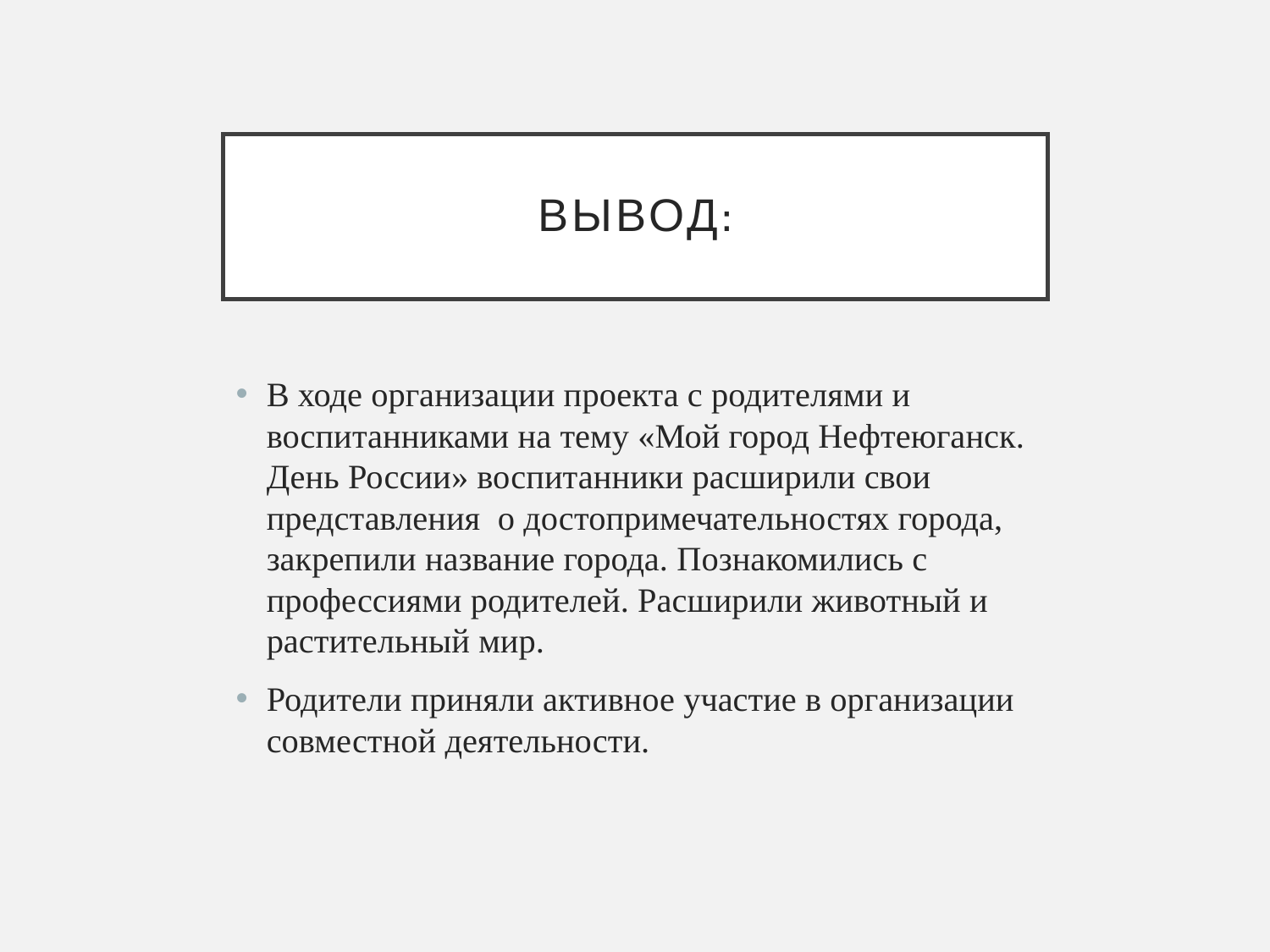

# Вывод:
В ходе организации проекта с родителями и воспитанниками на тему «Мой город Нефтеюганск. День России» воспитанники расширили свои представления  о достопримечательностях города,   закрепили название города. Познакомились с профессиями родителей. Расширили животный и растительный мир.
Родители приняли активное участие в организации совместной деятельности.